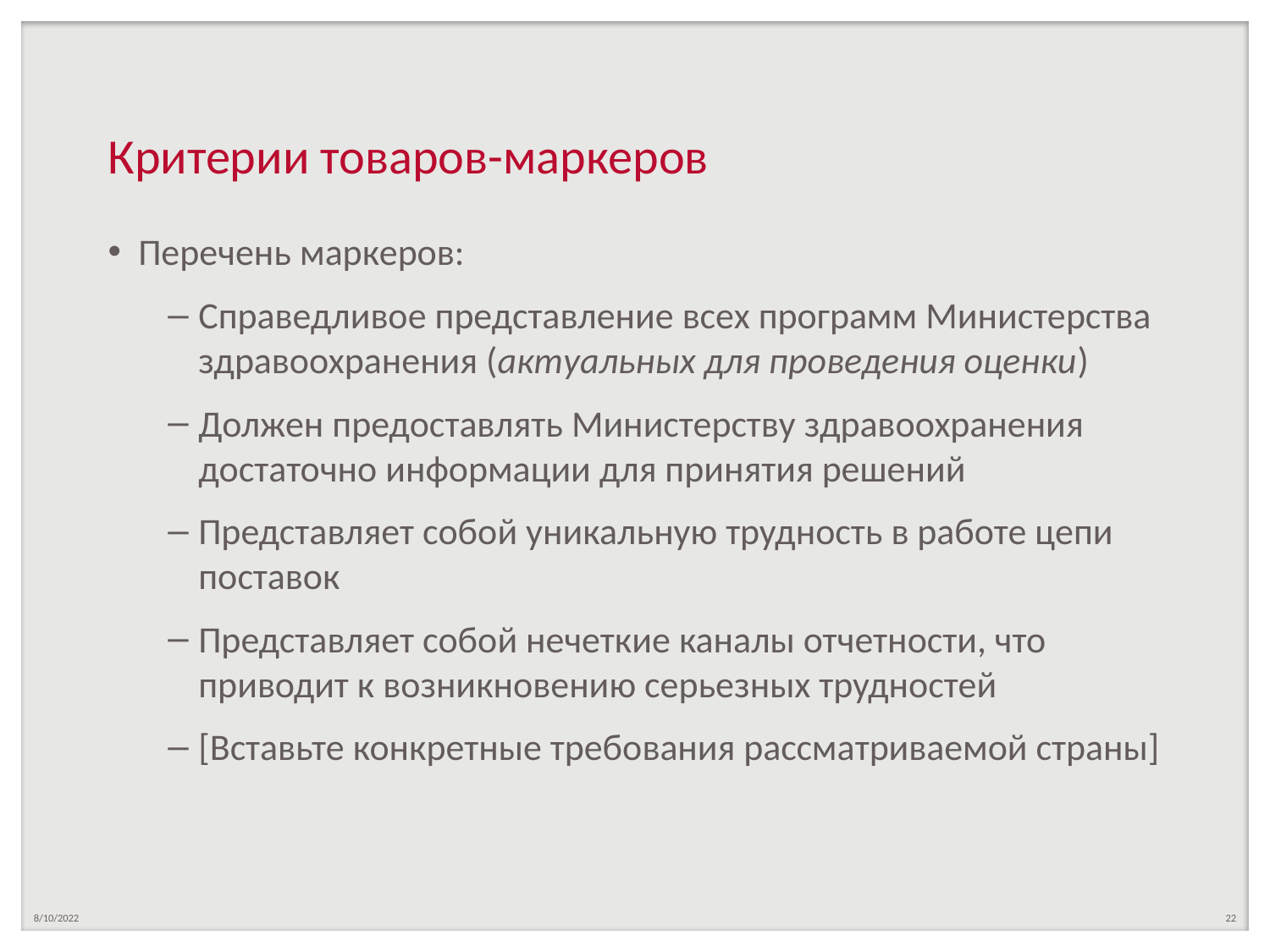

# Критерии товаров-маркеров
Перечень маркеров:
Справедливое представление всех программ Министерства здравоохранения (актуальных для проведения оценки)
Должен предоставлять Министерству здравоохранения достаточно информации для принятия решений
Представляет собой уникальную трудность в работе цепи поставок
Представляет собой нечеткие каналы отчетности, что приводит к возникновению серьезных трудностей
[Вставьте конкретные требования рассматриваемой страны]

8/10/2022
22